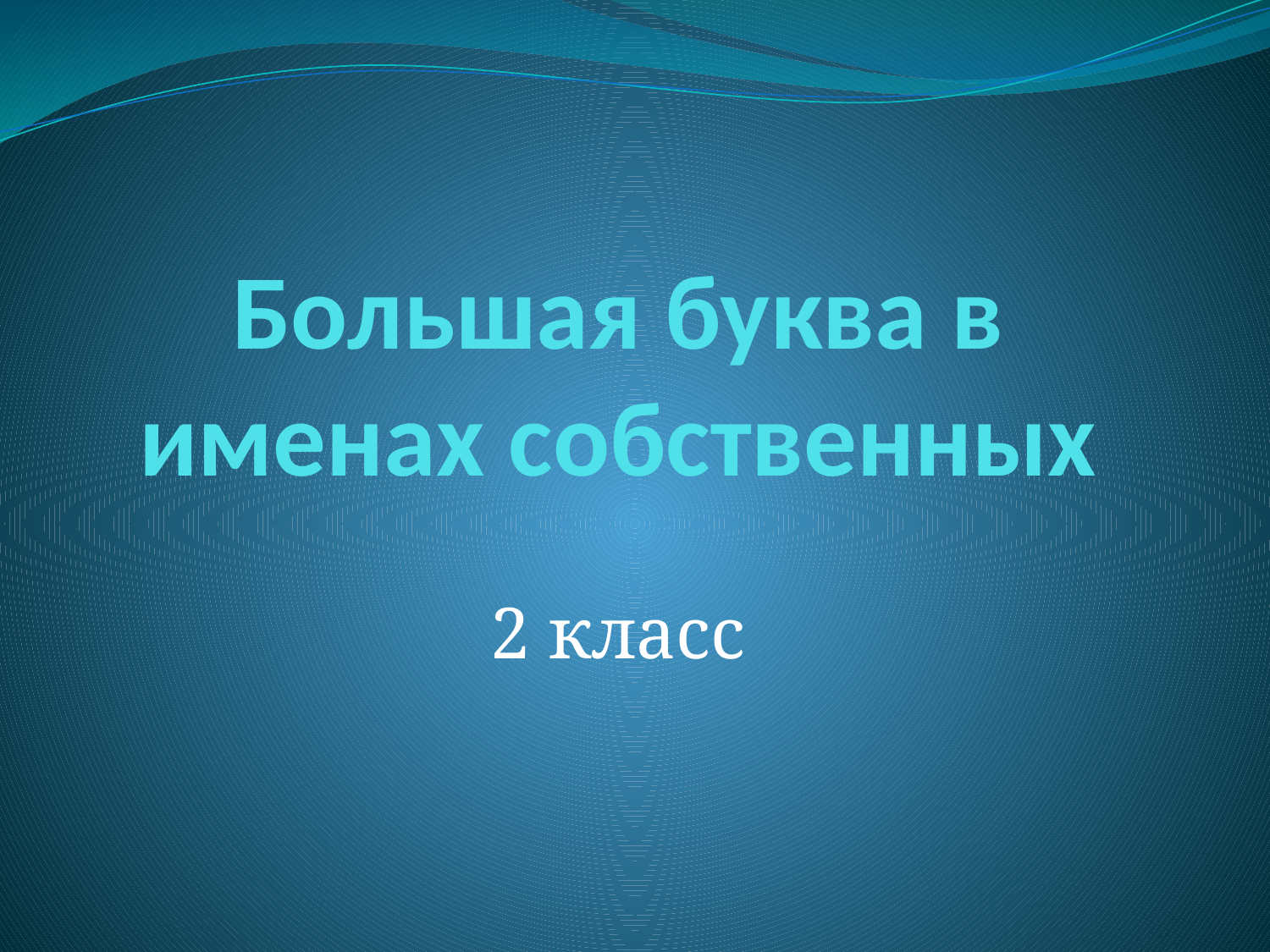

# Большая буква в именах собственных
2 класс